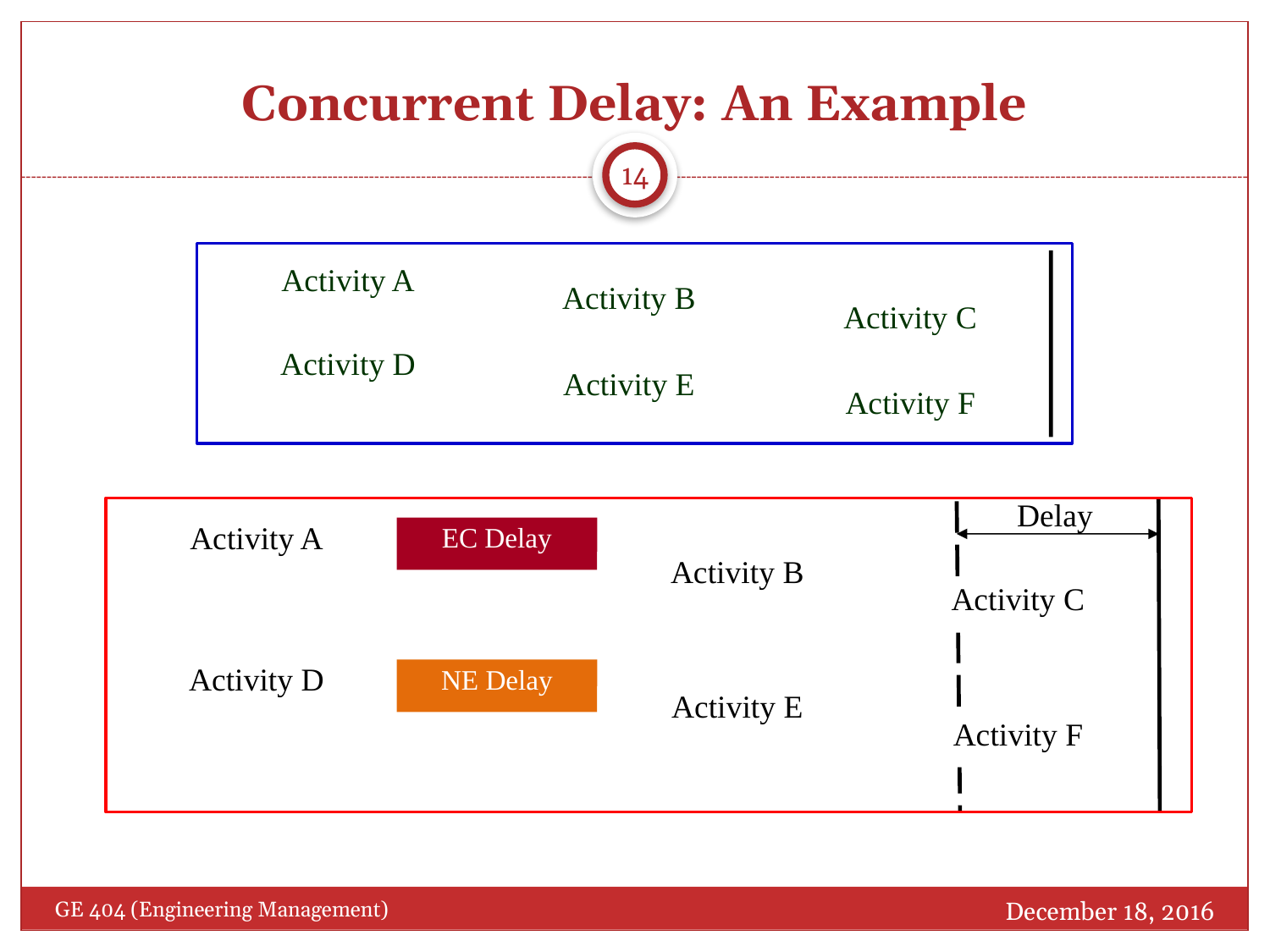

# Concurrent Delay: An Example
14

Activity A
Activity B
Activity C
Activity D
Activity E
Activity F
Delay

Activity A
EC Delay

Activity B
Activity C
Activity D
NE Delay
Activity E
Activity F

December 18, 2016
GE 404 (Engineering Management)